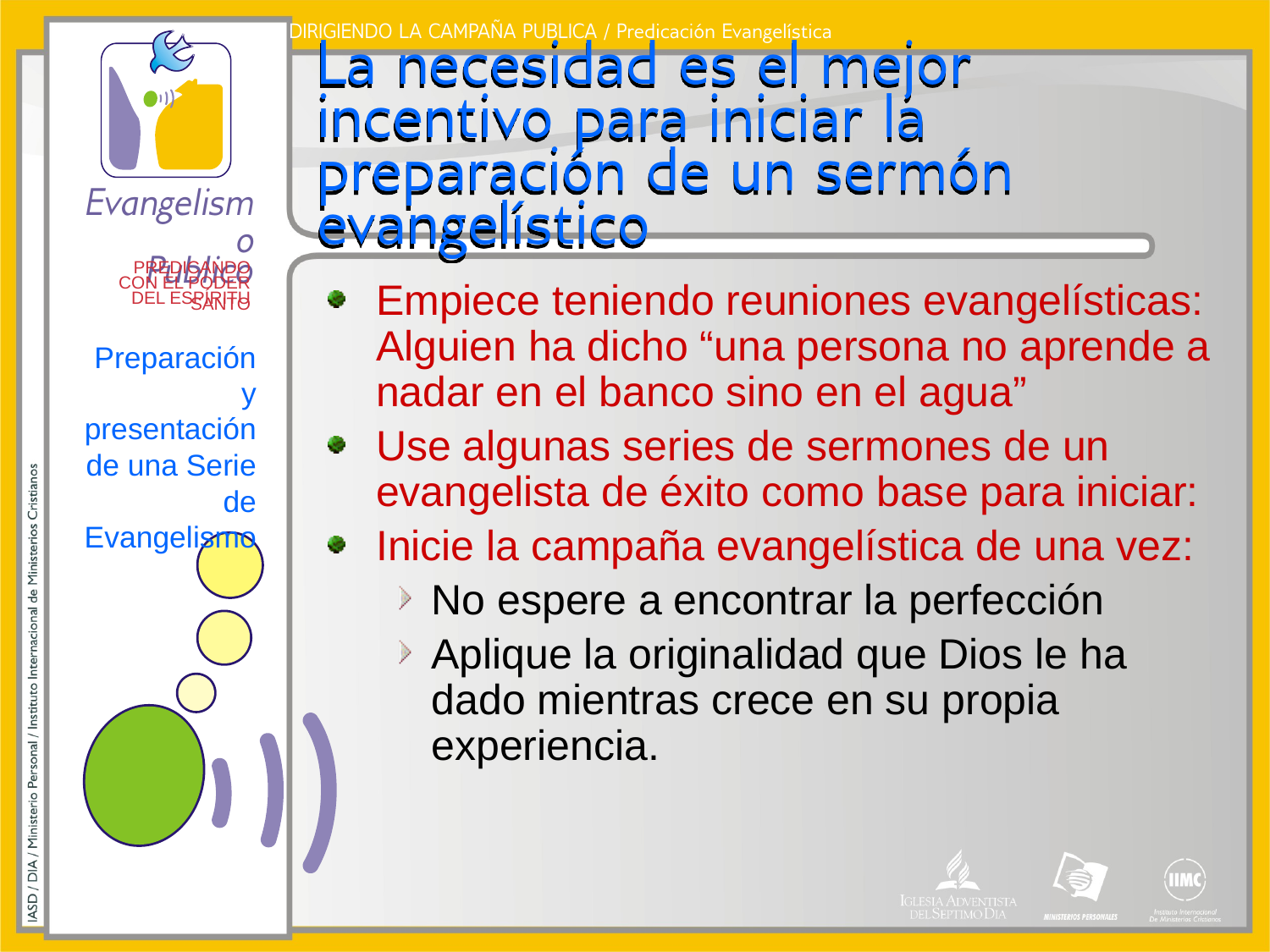

DIRIGIENDO LA CAMPAÑA PUBLICA / Predicación Evangelística
# La necesidad es el mejor incentivo para iniciar la preparación de un sermón evangelístico
Empiece teniendo reuniones evangelísticas: Alguien ha dicho “una persona no aprende a nadar en el banco sino en el agua”
Use algunas series de sermones de un evangelista de éxito como base para iniciar:
Inicie la campaña evangelística de una vez:
No espere a encontrar la perfección
Aplique la originalidad que Dios le ha dado mientras crece en su propia experiencia.